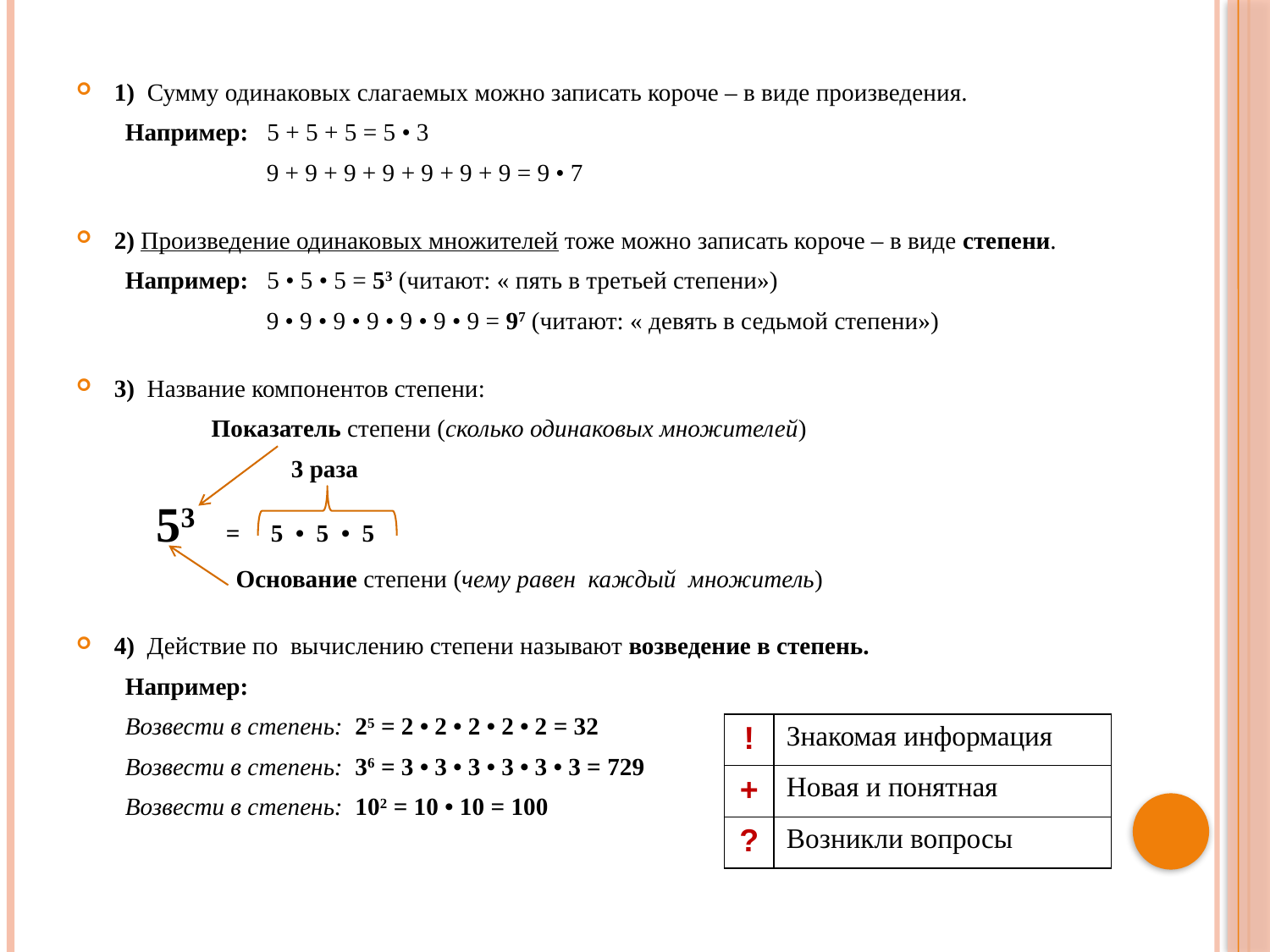

1)  Сумму одинаковых слагаемых можно записать короче – в виде произведения.
        Например:   5 + 5 + 5 = 5 • 3
                               9 + 9 + 9 + 9 + 9 + 9 + 9 = 9 • 7

2) Произведение одинаковых множителей тоже можно записать короче – в виде степени.
        Например:   5 • 5 • 5 = 53 (читают: « пять в третьей степени»)
                               9 • 9 • 9 • 9 • 9 • 9 • 9 = 97 (читают: « девять в седьмой степени»)

3)  Название компонентов степени:
                      Показатель степени (сколько одинаковых множителей)
                                   3 раза
             53   =     5  •  5  •  5
                          Основание степени (чему равен  каждый  множитель)

4)  Действие по  вычислению степени называют возведение в степень.
        Например:
        Возвести в степень:  25 = 2 • 2 • 2 • 2 • 2 = 32
        Возвести в степень:  36 = 3 • 3 • 3 • 3 • 3 • 3 = 729
        Возвести в степень:  102 = 10 • 10 = 100

| ! | Знакомая информация |
| --- | --- |
| + | Новая и понятная |
| ? | Возникли вопросы |